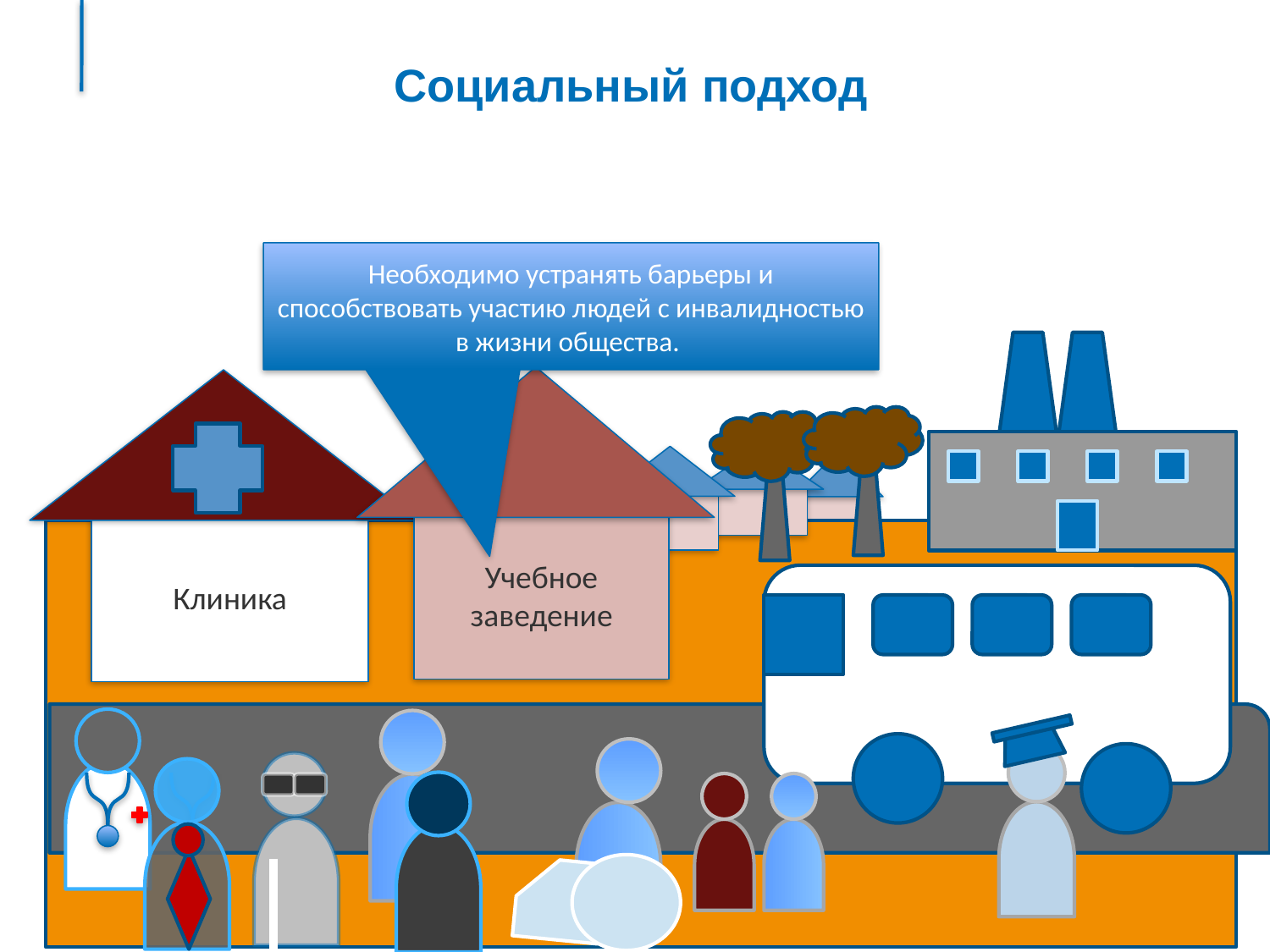

# Социальный подход
Необходимо устранять барьеры и способствовать участию людей с инвалидностью в жизни общества.

Учебное заведение

Клиника